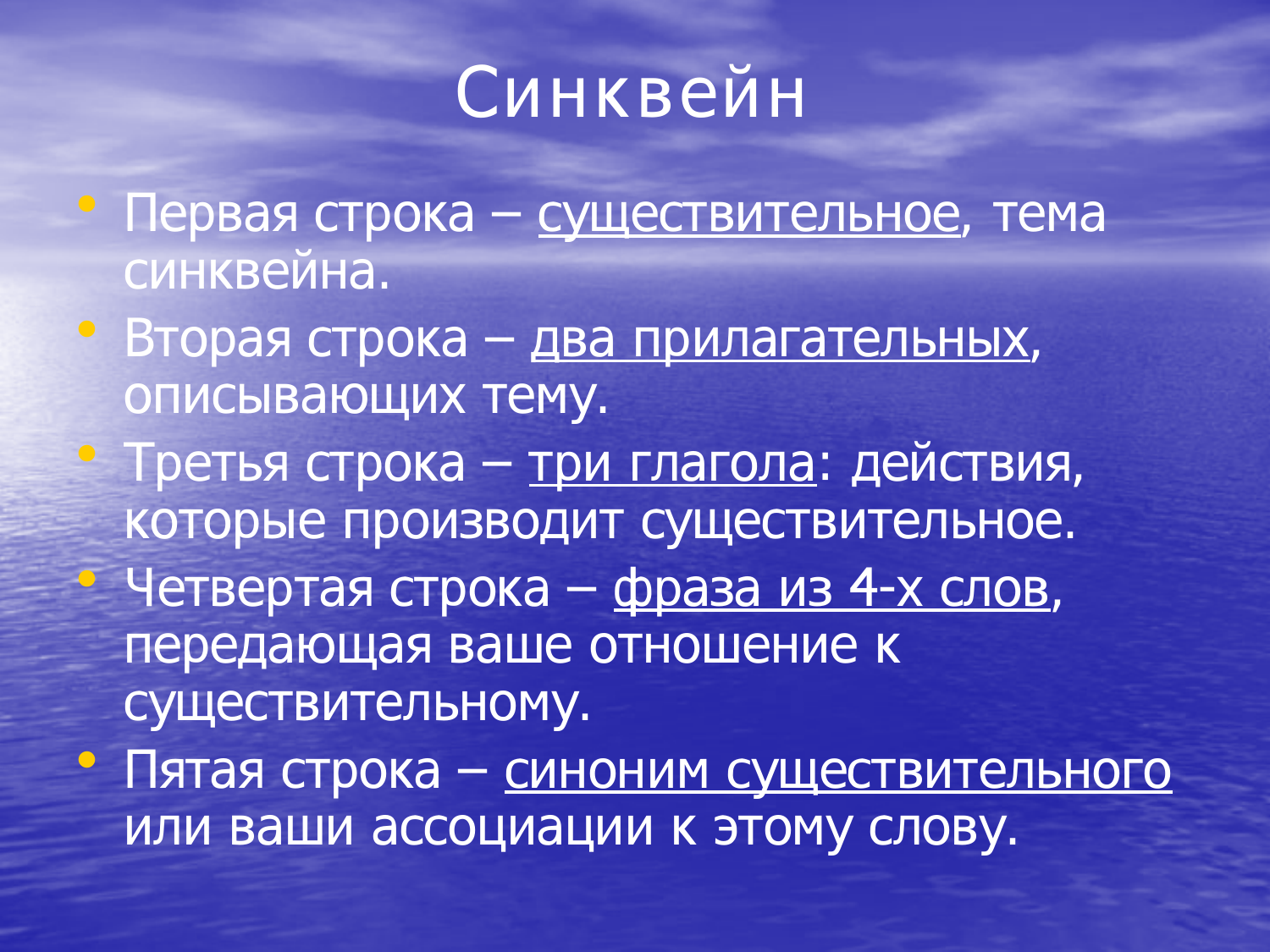

# Синквейн
Первая строка – существительное, тема синквейна.
Вторая строка – два прилагательных, описывающих тему.
Третья строка – три глагола: действия, которые производит существительное.
Четвертая строка – фраза из 4-х слов, передающая ваше отношение к существительному.
Пятая строка – синоним существительного или ваши ассоциации к этому слову.